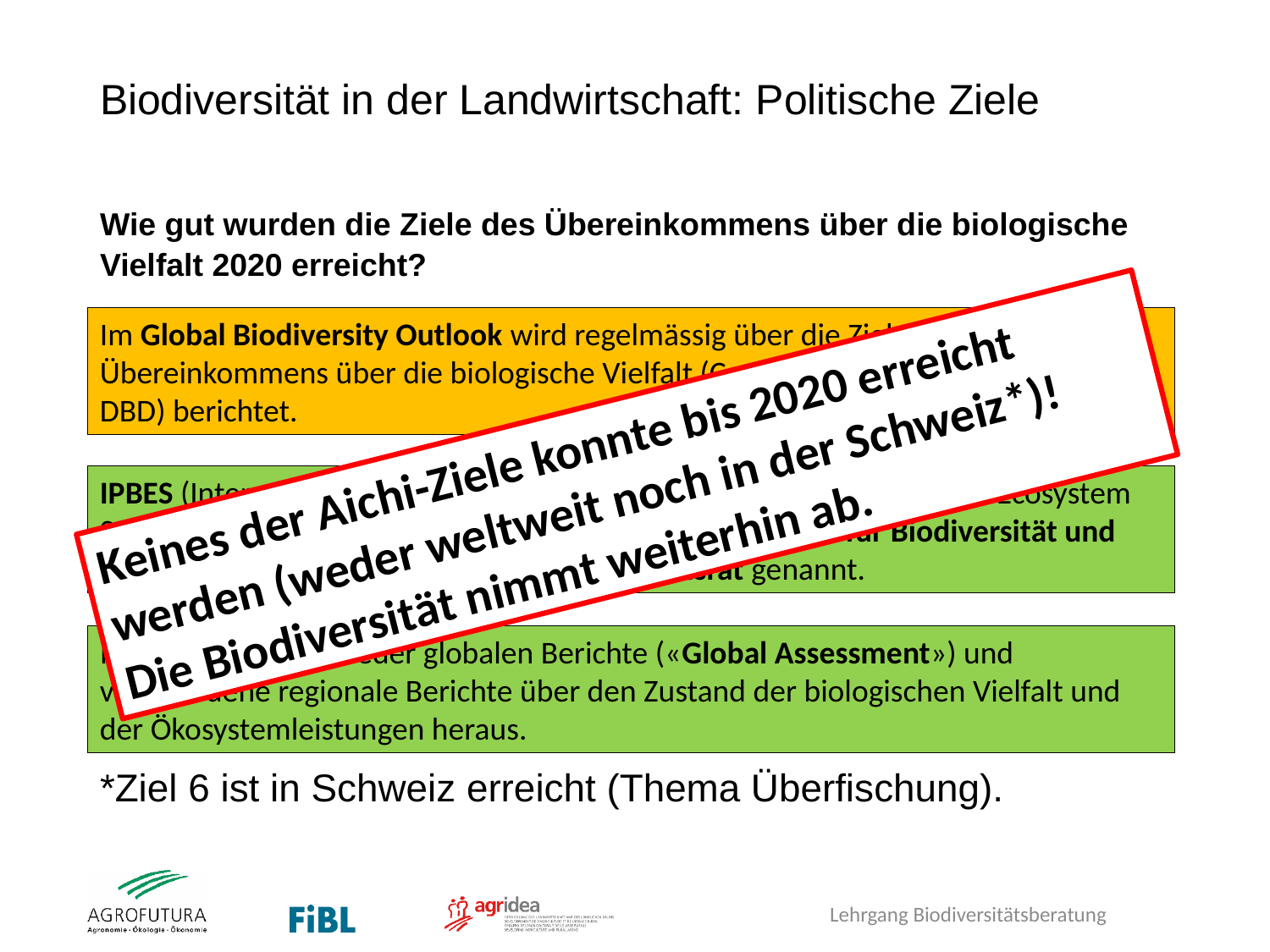

# Biodiversität in der Landwirtschaft: Politische Ziele
Wie gut wurden die Ziele des Übereinkommens über die biologische Vielfalt 2020 erreicht?

*Ziel 6 ist in Schweiz erreicht (Thema Überfischung).

Im Global Biodiversity Outlook wird regelmässig über die Zielerreichung des Übereinkommens über die biologische Vielfalt (Convention on Biological Diversity, DBD) berichtet.
Keines der Aichi-Ziele konnte bis 2020 erreicht werden (weder weltweit noch in der Schweiz*)!
Die Biodiversität nimmt weiterhin ab.
IPBES (Intergovernmental Science-Policy Platform on Biodiversity and Ecosystem Services), zwischenstaatliche wissenschaftliche Plattform für Biodiversität und Ökosystemleistungen, auch Weltbiodiversitätsrat genannt.
IPBES gibt immer wieder globalen Berichte («Global Assessment») und verschiedene regionale Berichte über den Zustand der biologischen Vielfalt und der Ökosystemleistungen heraus.
Lehrgang Biodiversitätsberatung